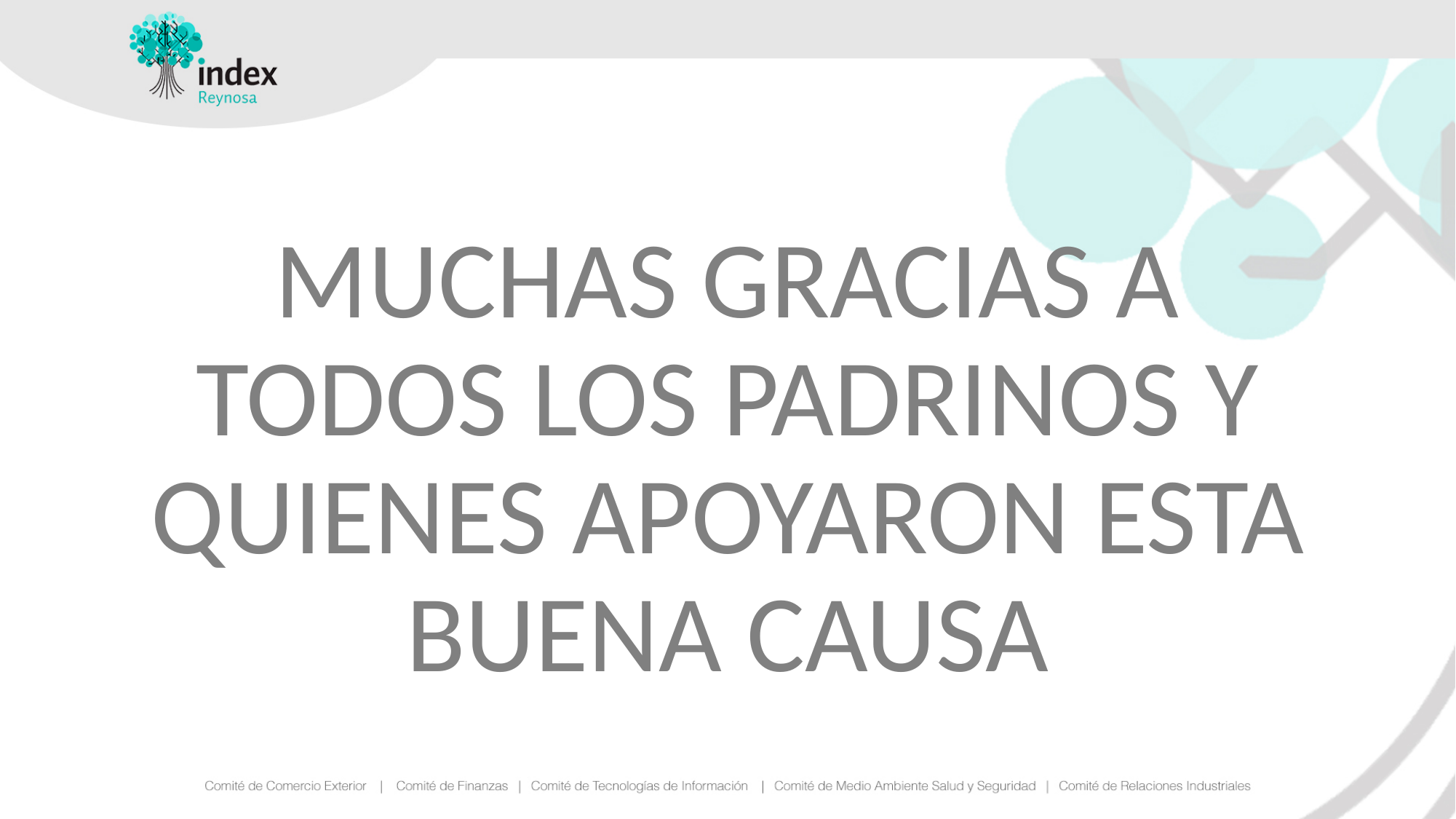

#
MUCHAS GRACIAS A TODOS LOS PADRINOS Y QUIENES APOYARON ESTA BUENA CAUSA